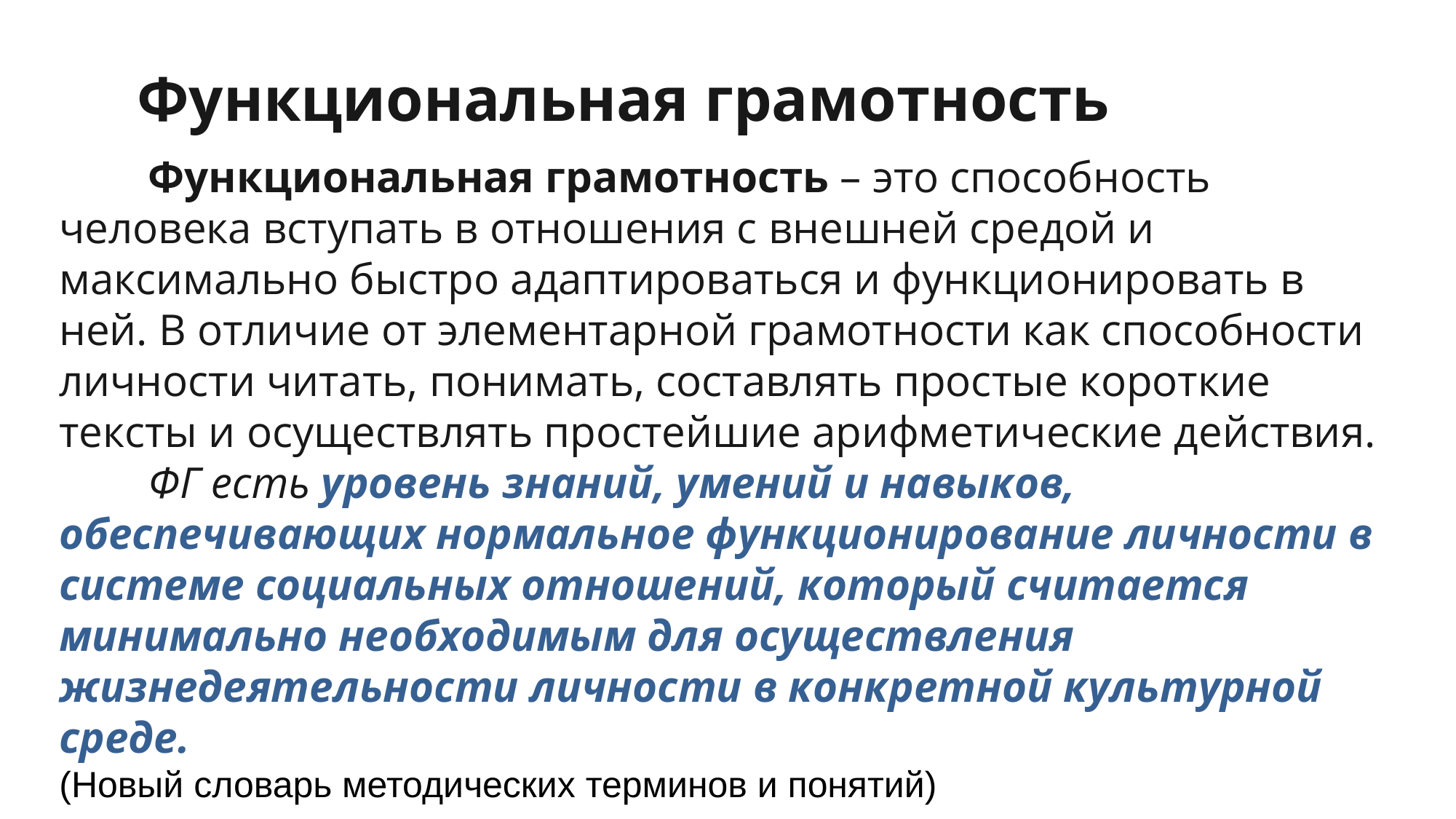

# Функциональная грамотность
        Функциональная грамотность – это способность человека вступать в отношения с внешней средой и максимально быстро адаптироваться и функционировать в ней. В отличие от элементарной грамотности как способности личности читать, понимать, составлять простые короткие тексты и осуществлять простейшие арифметические действия.
        ФГ есть уровень знаний, умений и навыков, обеспечивающих нормальное функционирование личности в системе социальных отношений, который считается минимально необходимым для осуществления жизнедеятельности личности в конкретной культурной среде.
(Новый словарь методических терминов и понятий)